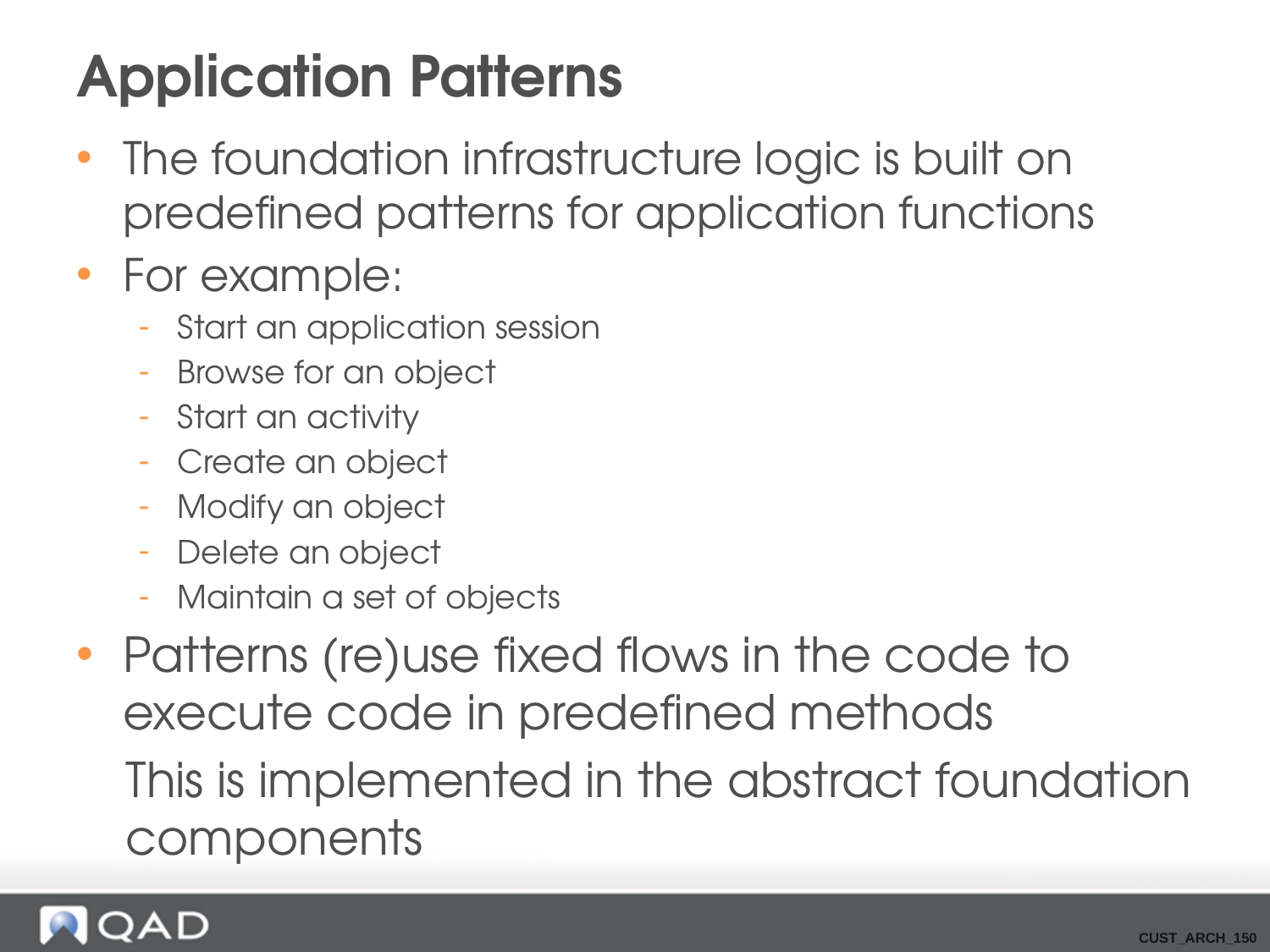

# Application Patterns
The foundation infrastructure logic is built on predefined patterns for application functions
For example:
Start an application session
Browse for an object
Start an activity
Create an object
Modify an object
Delete an object
Maintain a set of objects
Patterns (re)use fixed flows in the code to execute code in predefined methods
This is implemented in the abstract foundation components
CUST_ARCH_150